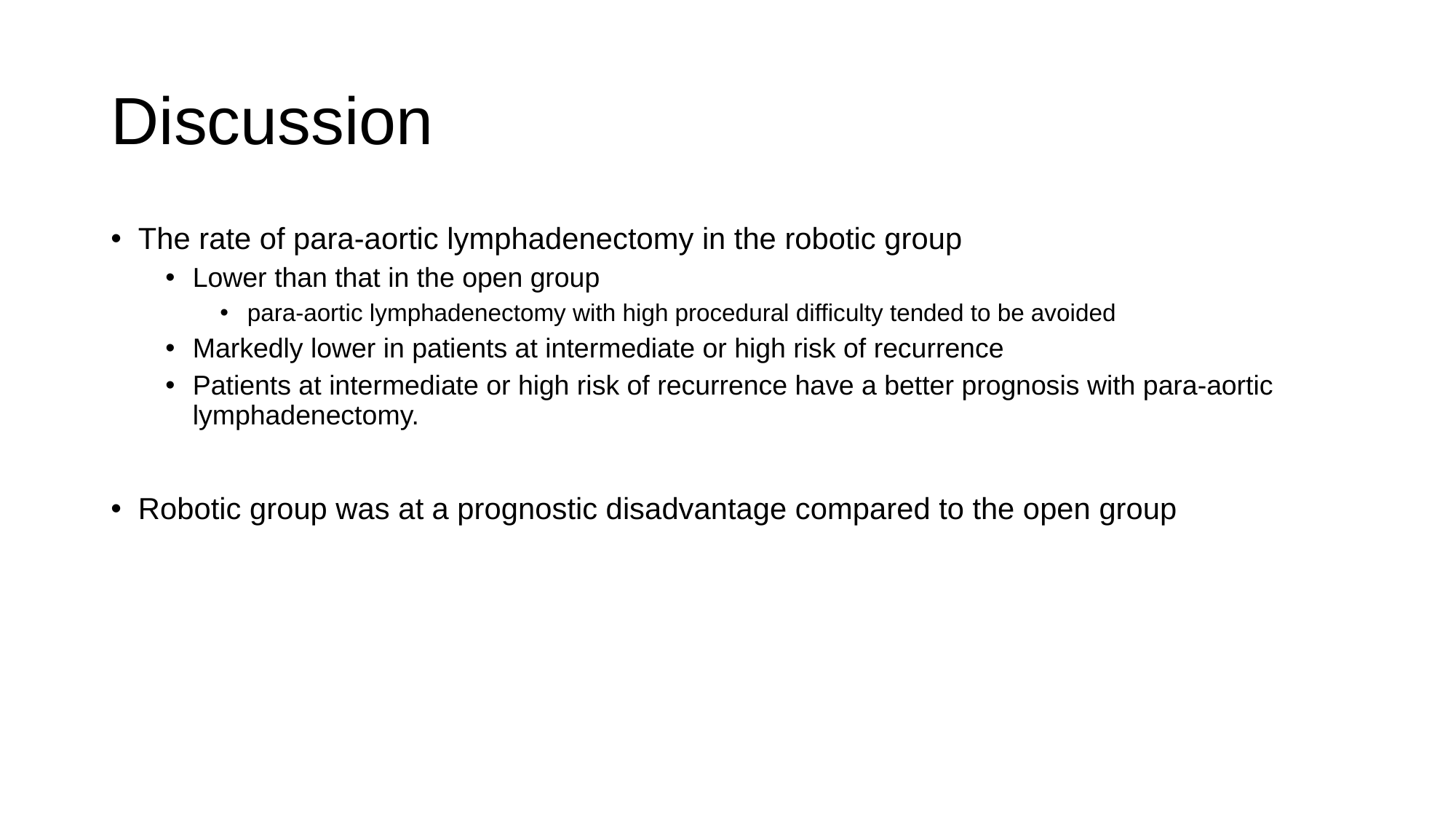

# Discussion
The rate of para‐aortic lymphadenectomy in the robotic group
Lower than that in the open group
para-aortic lymphadenectomy with high procedural difficulty tended to be avoided
Markedly lower in patients at intermediate or high risk of recurrence
Patients at intermediate or high risk of recurrence have a better prognosis with para‐aortic lymphadenectomy.

Robotic group was at a prognostic disadvantage compared to the open group